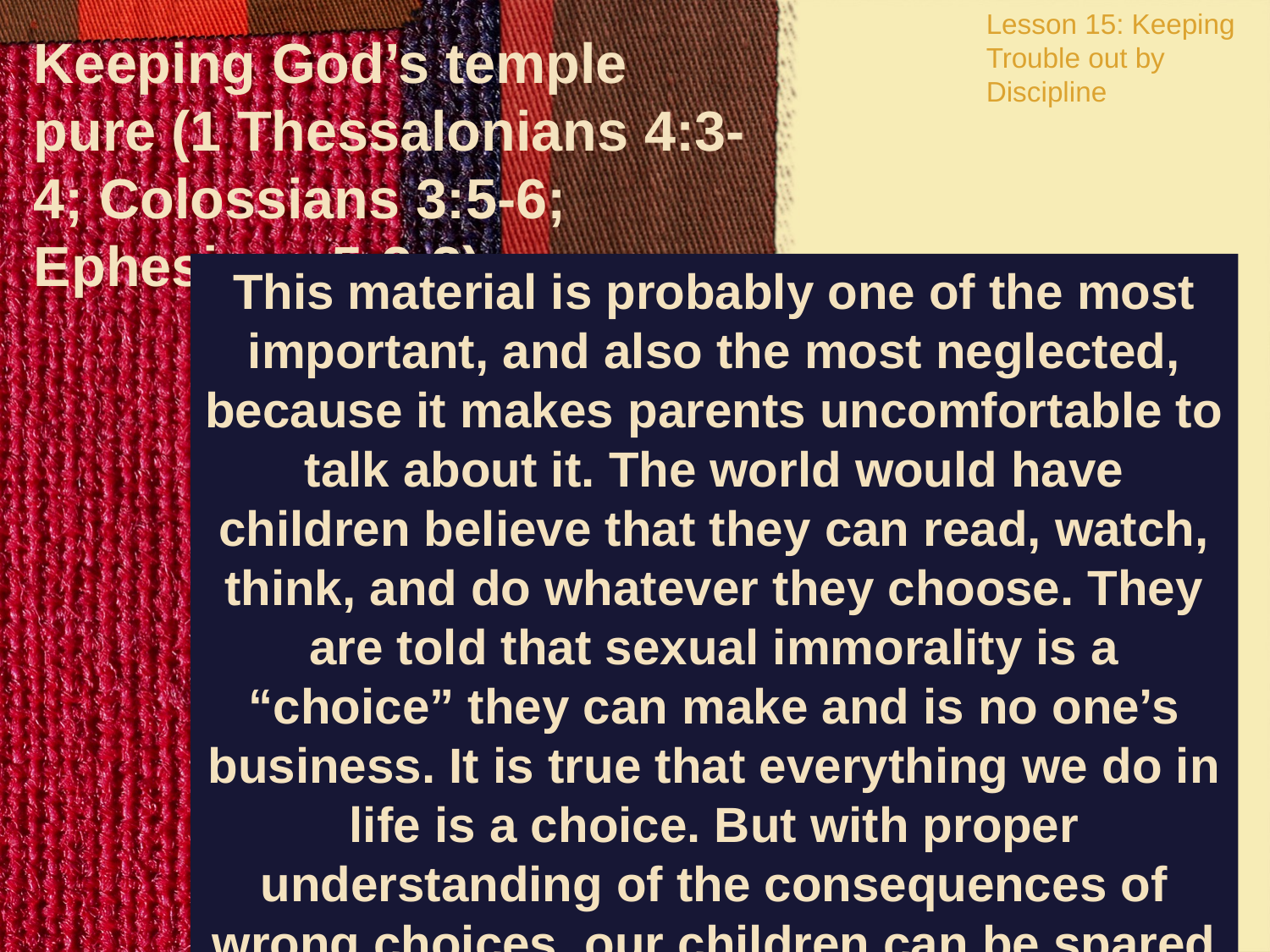

Lesson 15: Keeping Trouble out by Discipline
Keeping God’s temple pure (1 Thessalonians 4:3-4; Colossians 3:5-6; Ephesians 5:2-3).
This material is probably one of the most important, and also the most neglected, because it makes parents uncomfortable to talk about it. The world would have children believe that they can read, watch, think, and do whatever they choose. They are told that sexual immorality is a “choice” they can make and is no one’s business. It is true that everything we do in life is a choice. But with proper understanding of the consequences of wrong choices, our children can be spared much pain and trouble.